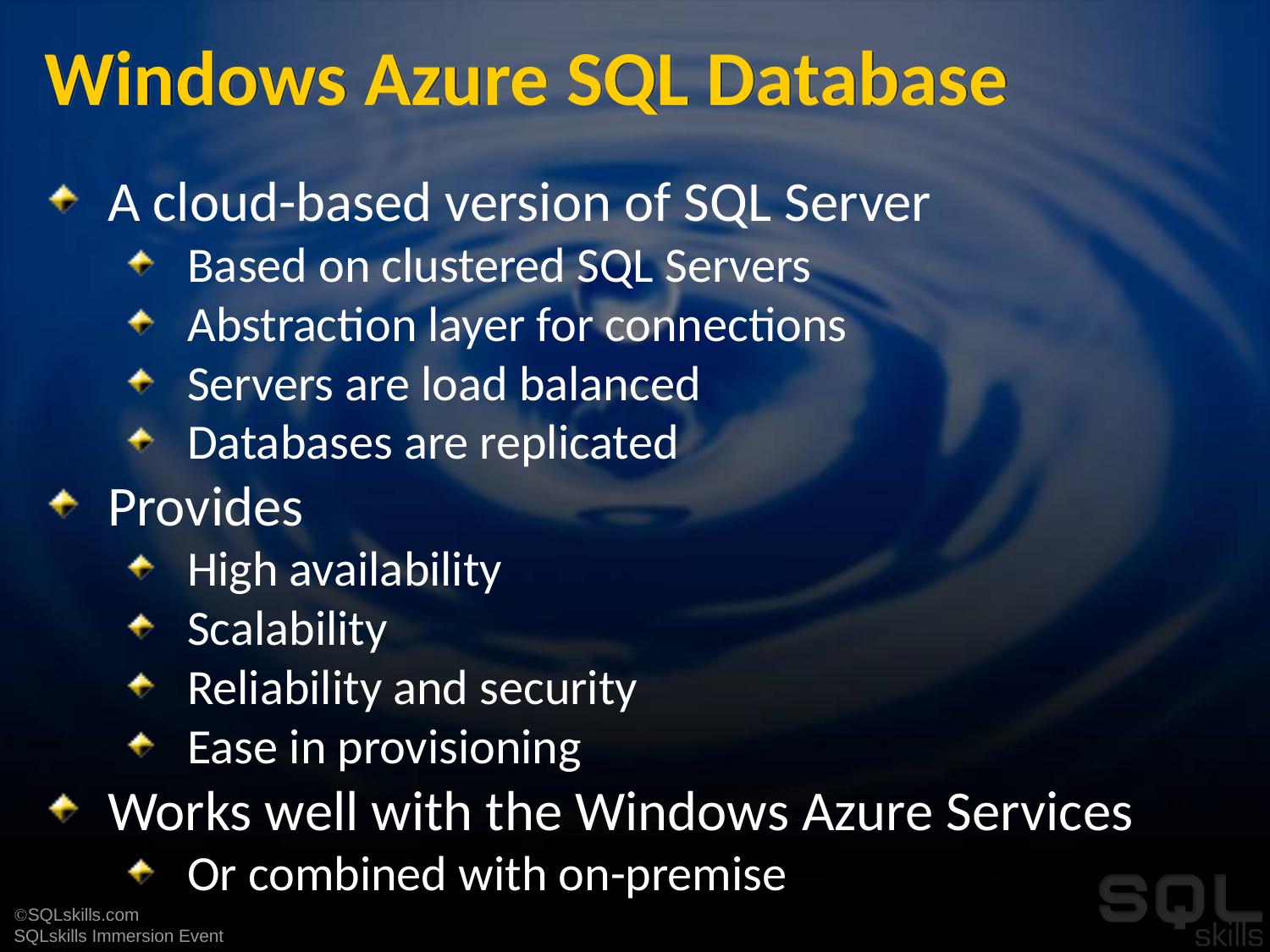

# Windows Azure SQL Database
A cloud-based version of SQL Server
Based on clustered SQL Servers
Abstraction layer for connections
Servers are load balanced
Databases are replicated
Provides
High availability
Scalability
Reliability and security
Ease in provisioning
Works well with the Windows Azure Services
Or combined with on-premise